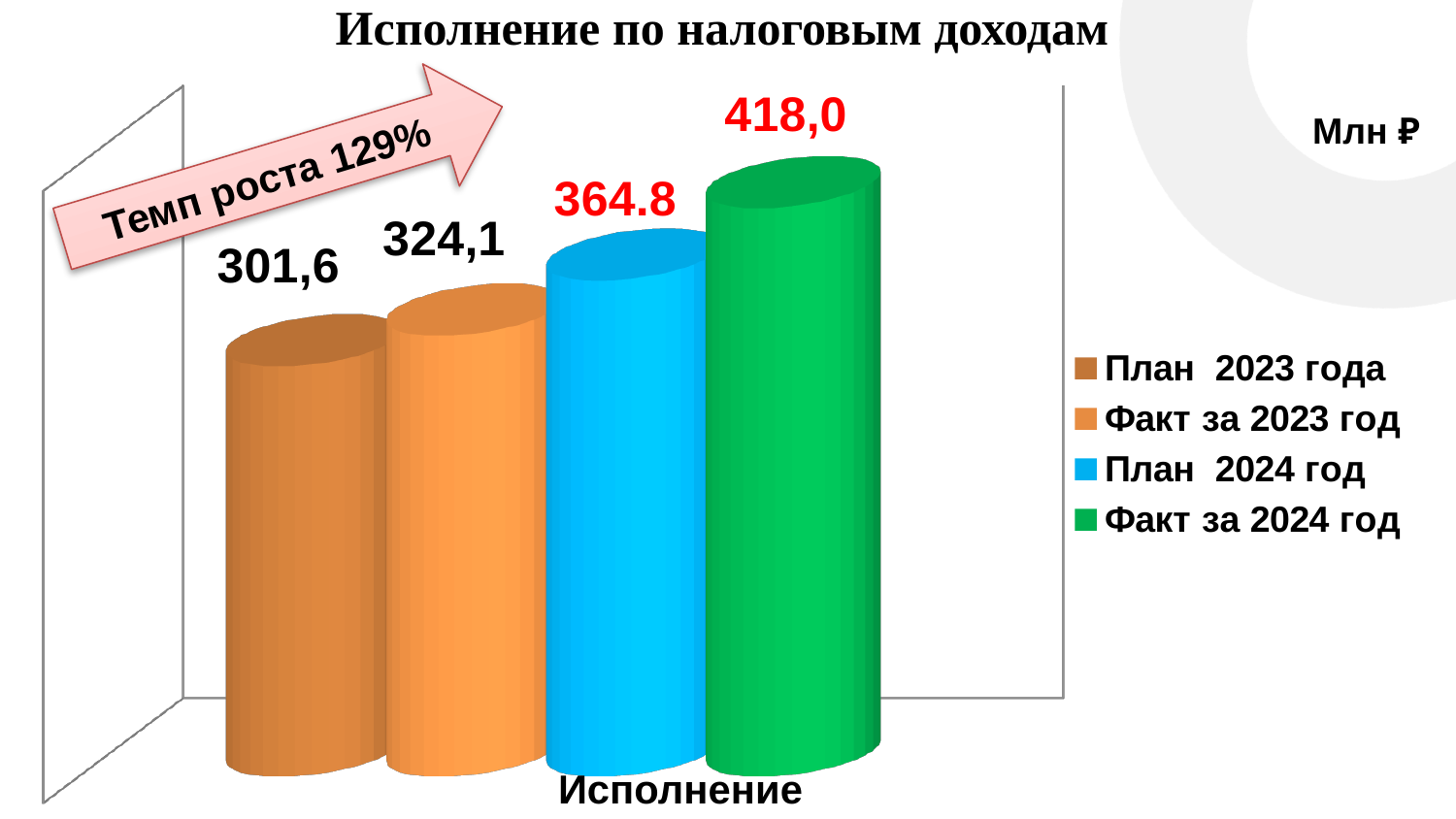

# Исполнение по налоговым доходам

[unsupported chart]

Млн ₽
Темп роста 129%
Исполнение 114,6%